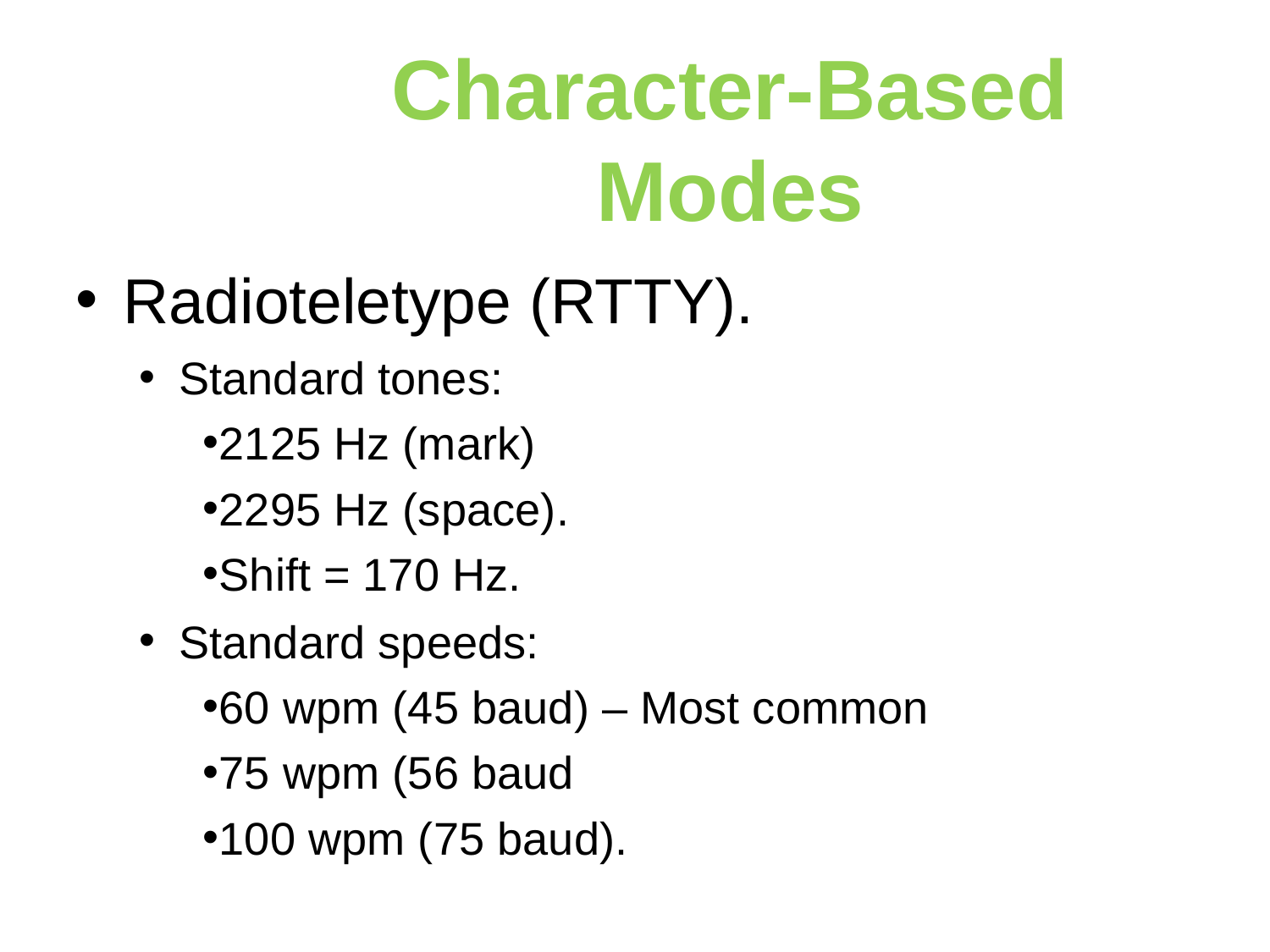

Character-Based Modes
Radioteletype (RTTY).
Standard tones:
2125 Hz (mark)
2295 Hz (space).
Shift = 170 Hz.
Standard speeds:
60 wpm (45 baud) – Most common
75 wpm (56 baud
100 wpm (75 baud).